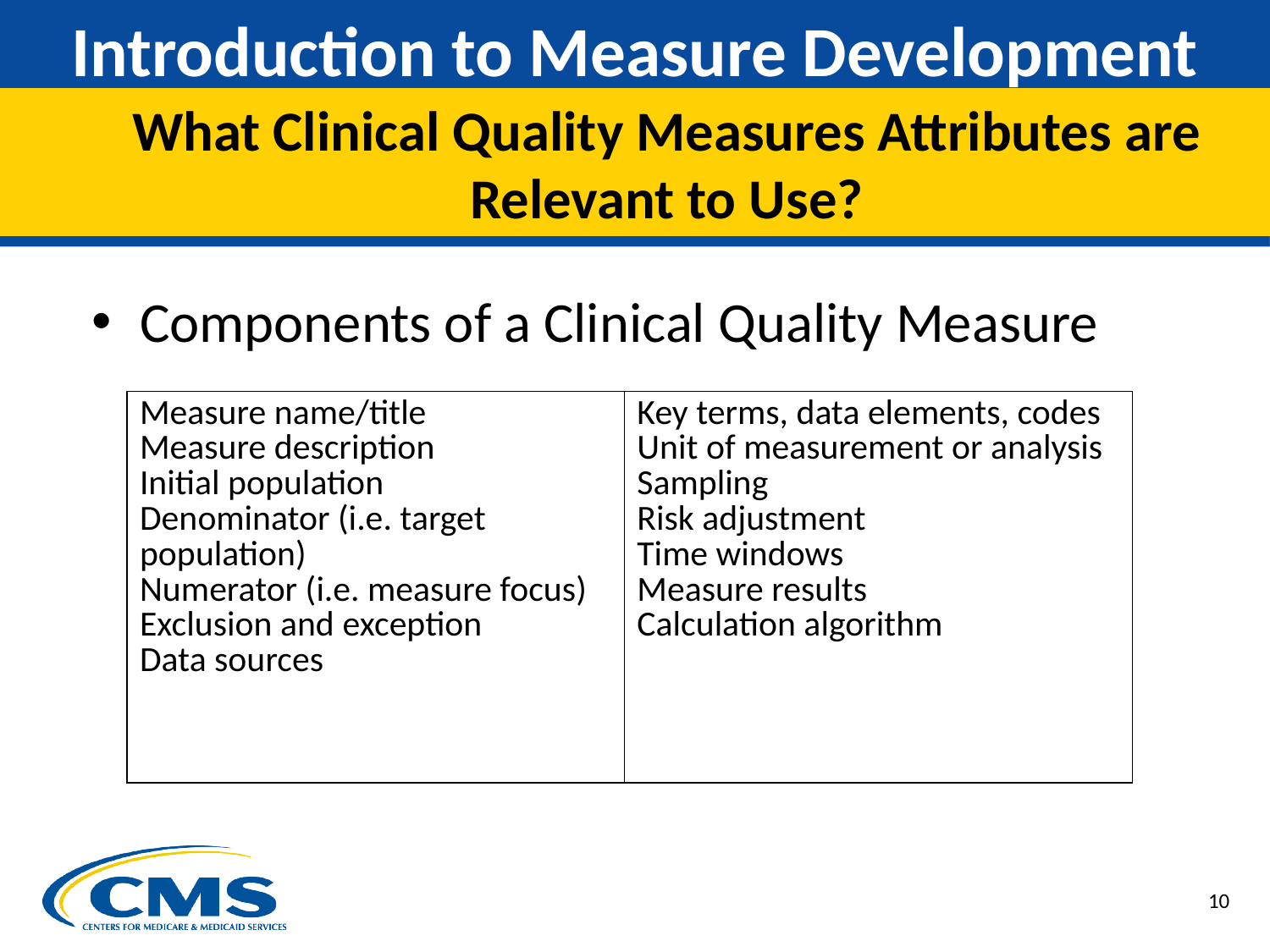

# Introduction to Measure Development
What Clinical Quality Measures Attributes are Relevant to Use?
Components of a Clinical Quality Measure
| Measure name/title Measure description Initial population Denominator (i.e. target population) Numerator (i.e. measure focus) Exclusion and exception Data sources | Key terms, data elements, codes Unit of measurement or analysis Sampling Risk adjustment Time windows Measure results Calculation algorithm |
| --- | --- |